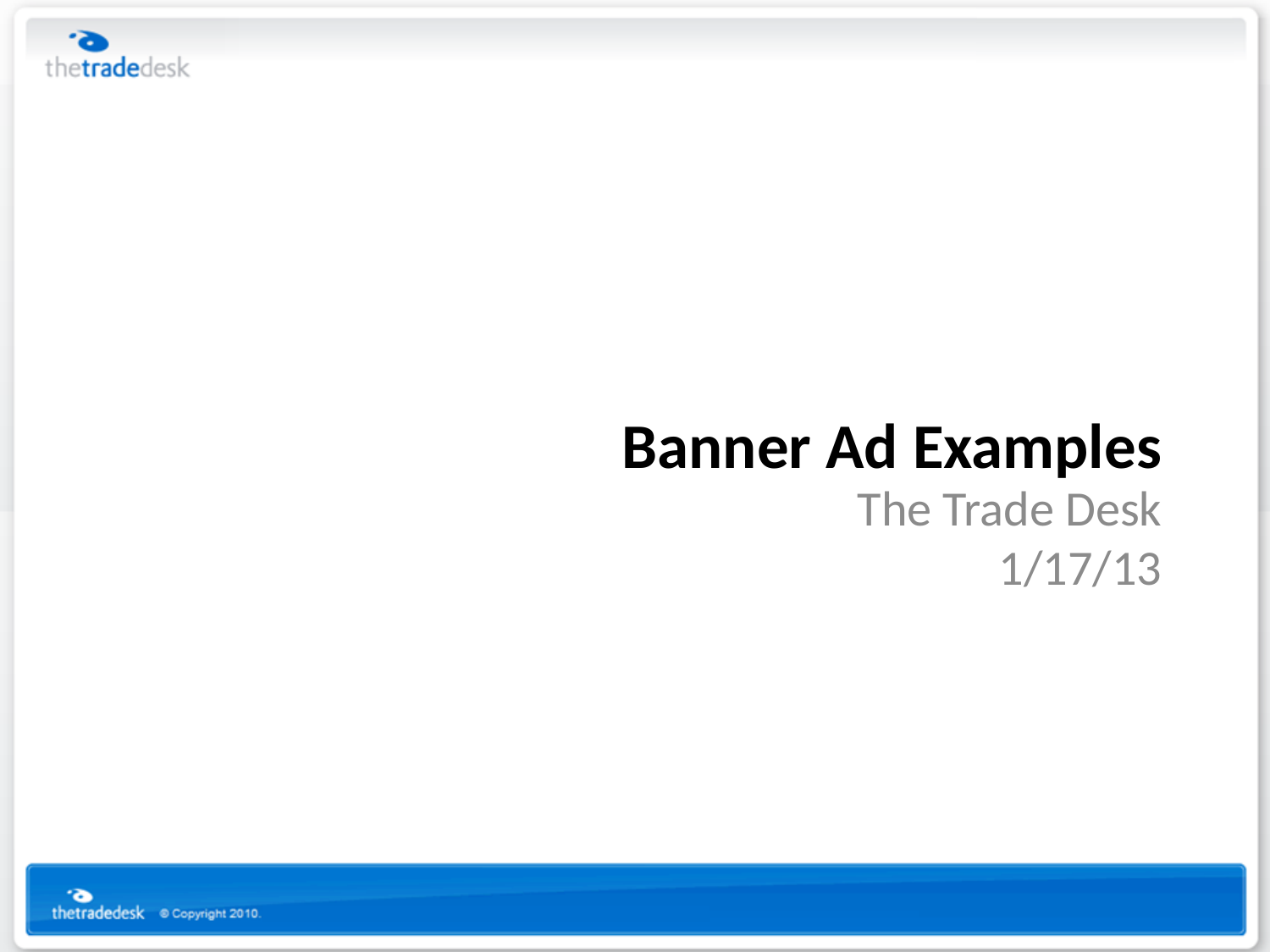

# Banner Ad Examples
The Trade Desk
1/17/13